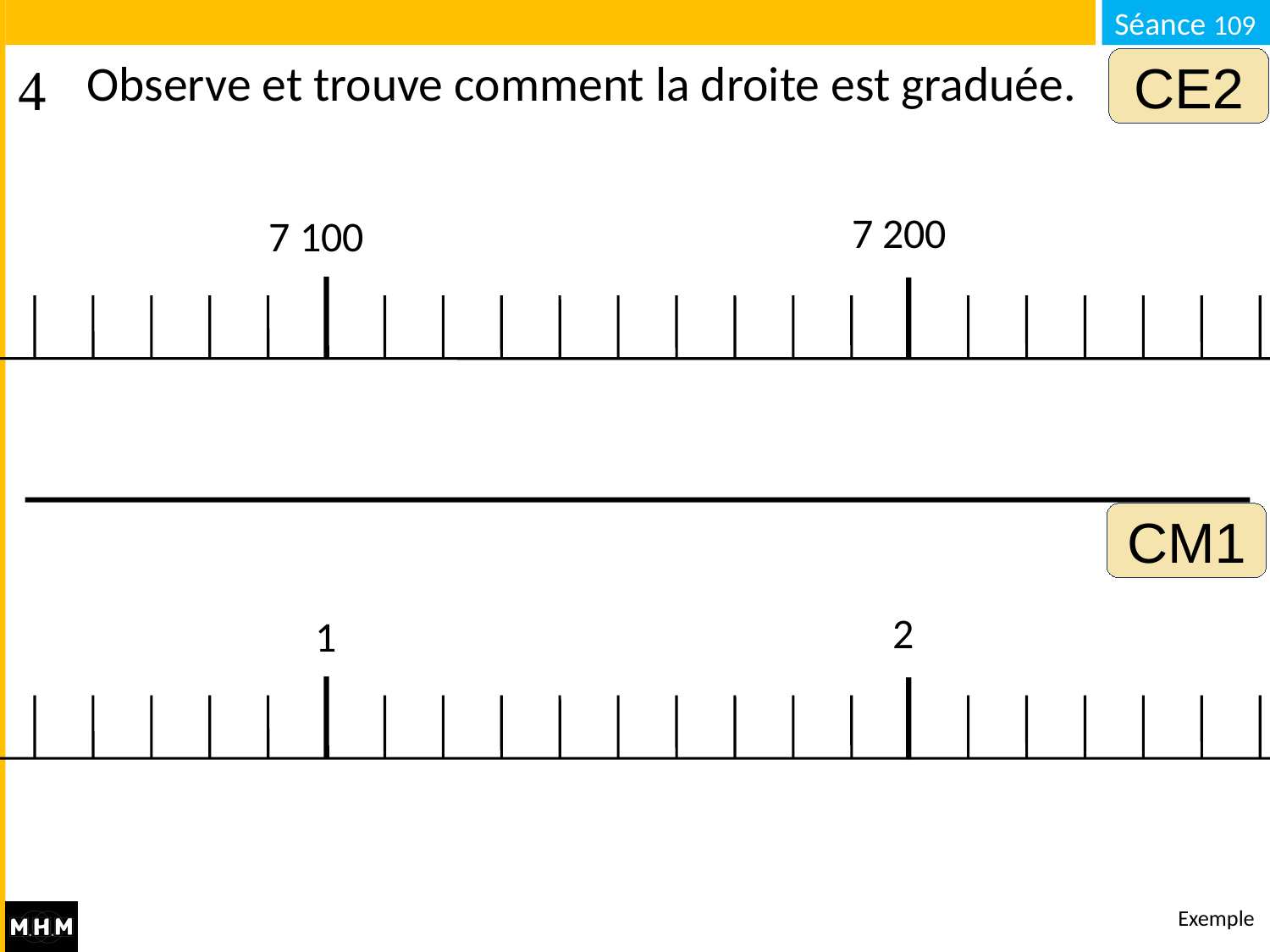

# Observe et trouve comment la droite est graduée.
CE2
7 200
7 100

CM1
2
1
Exemple